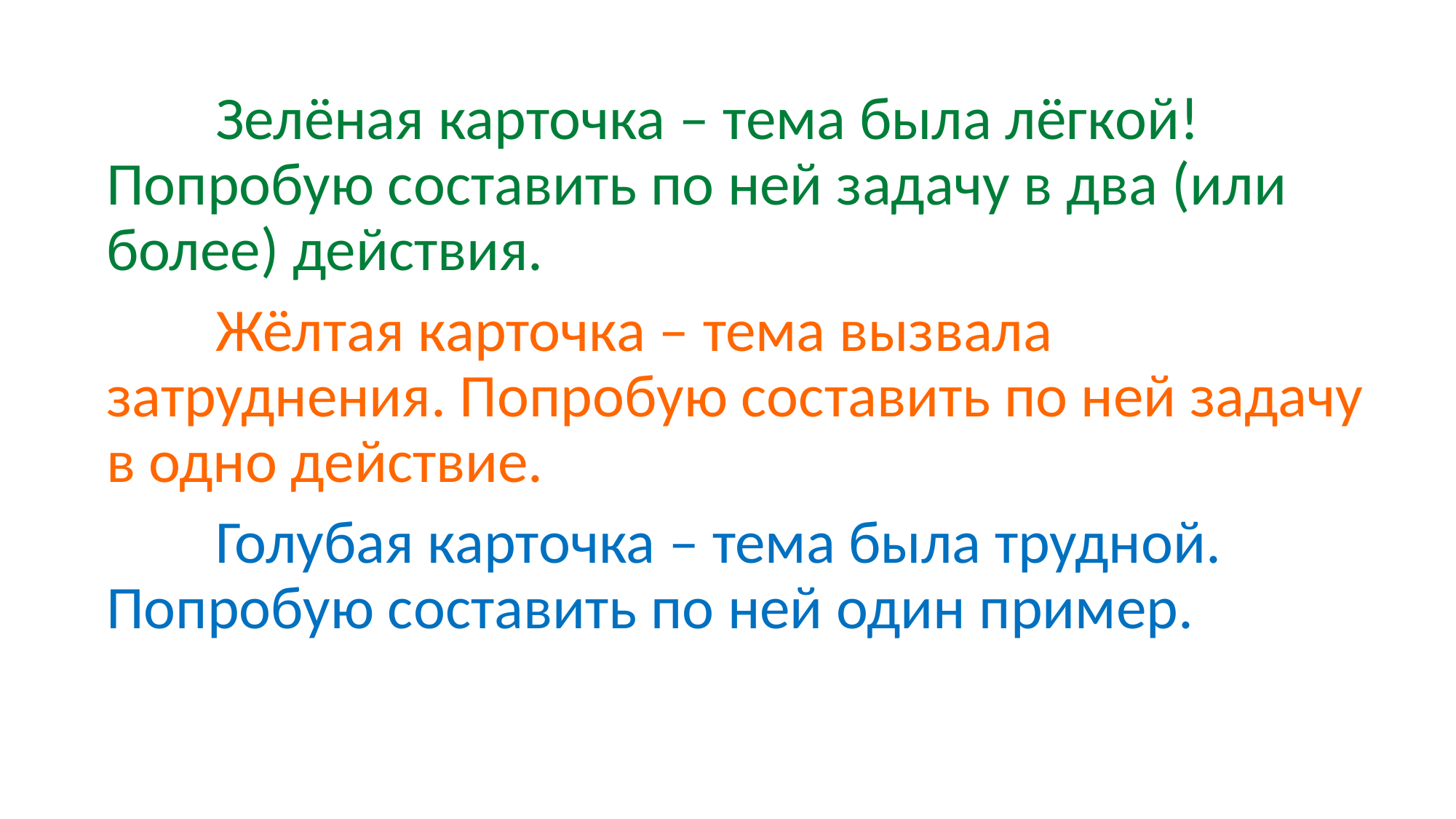

Зелёная карточка – тема была лёгкой! Попробую составить по ней задачу в два (или более) действия.
	Жёлтая карточка – тема вызвала затруднения. Попробую составить по ней задачу в одно действие.
	Голубая карточка – тема была трудной. Попробую составить по ней один пример.